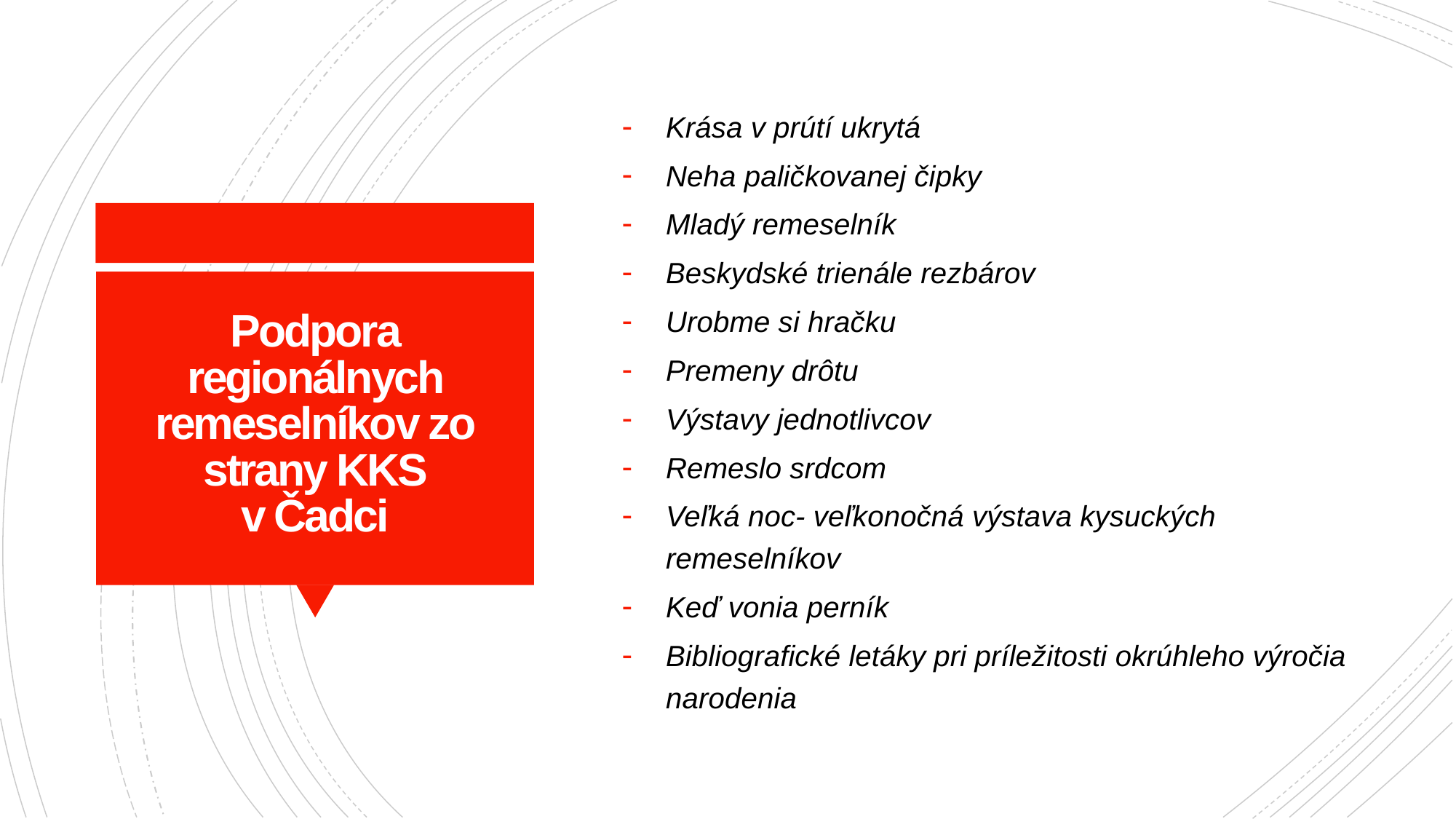

Krása v prútí ukrytá
Neha paličkovanej čipky
Mladý remeselník
Beskydské trienále rezbárov
Urobme si hračku
Premeny drôtu
Výstavy jednotlivcov
Remeslo srdcom
Veľká noc- veľkonočná výstava kysuckých remeselníkov
Keď vonia perník
Bibliografické letáky pri príležitosti okrúhleho výročia narodenia

# Podpora regionálnych remeselníkov zo strany KKS v Čadci